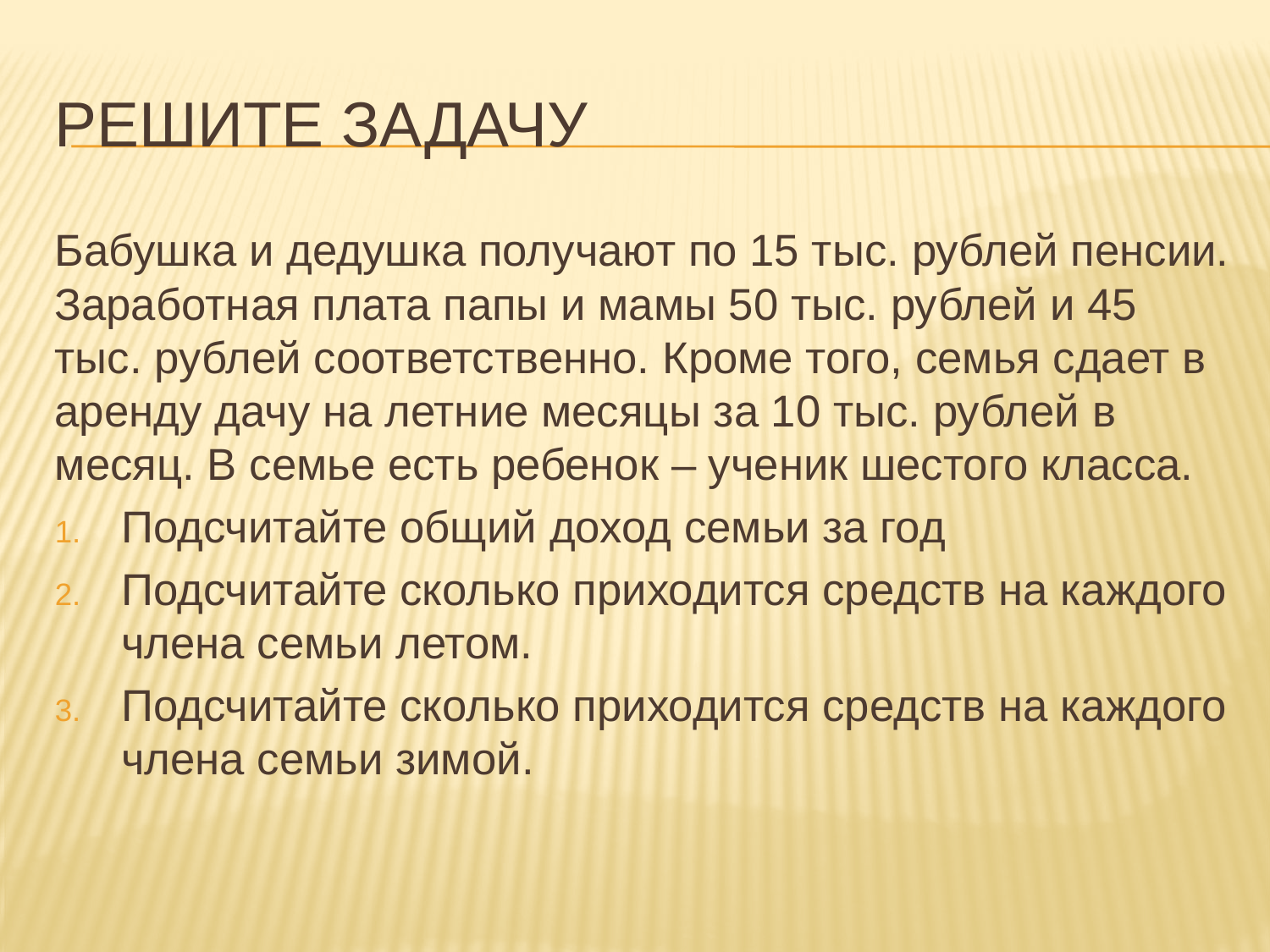

# Решите задачу
Бабушка и дедушка получают по 15 тыс. рублей пенсии. Заработная плата папы и мамы 50 тыс. рублей и 45 тыс. рублей соответственно. Кроме того, семья сдает в аренду дачу на летние месяцы за 10 тыс. рублей в месяц. В семье есть ребенок – ученик шестого класса.
Подсчитайте общий доход семьи за год
Подсчитайте сколько приходится средств на каждого члена семьи летом.
Подсчитайте сколько приходится средств на каждого члена семьи зимой.